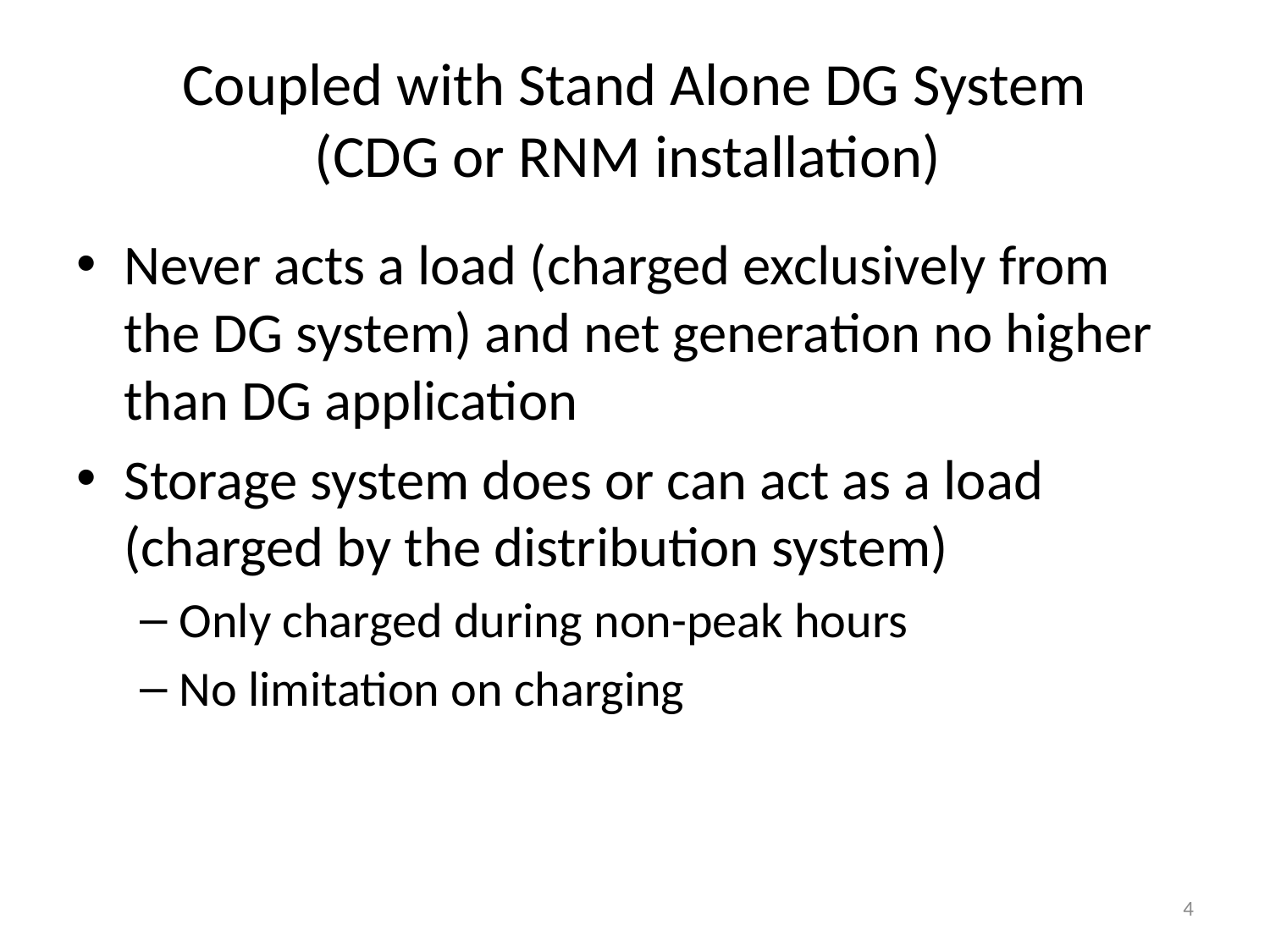

# Coupled with Stand Alone DG System (CDG or RNM installation)
Never acts a load (charged exclusively from the DG system) and net generation no higher than DG application
Storage system does or can act as a load (charged by the distribution system)
Only charged during non-peak hours
No limitation on charging
4